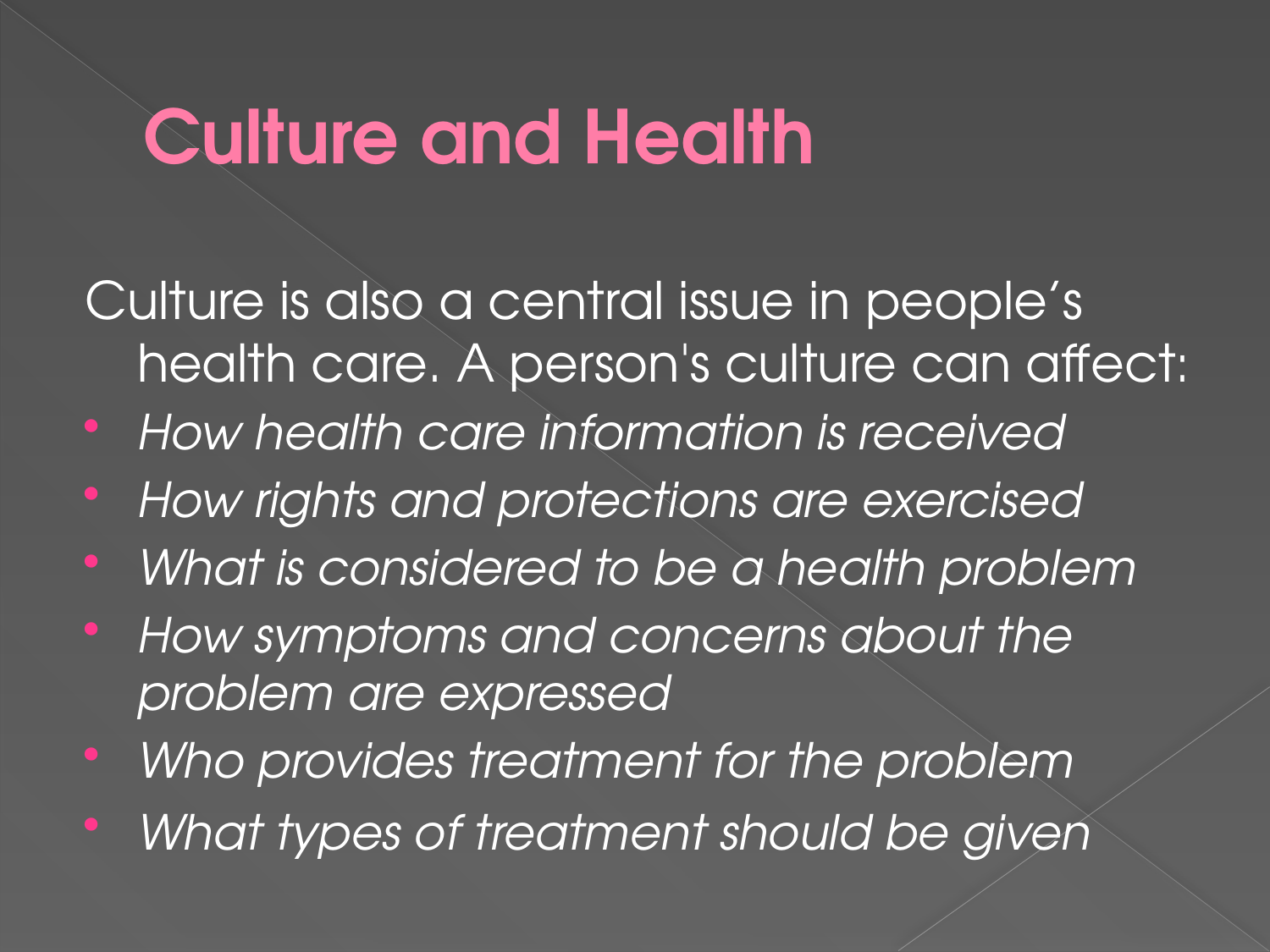

# Culture and Health
Culture is also a central issue in people’s health care. A person's culture can affect:
How health care information is received
How rights and protections are exercised
What is considered to be a health problem
How symptoms and concerns about the problem are expressed
Who provides treatment for the problem
What types of treatment should be given